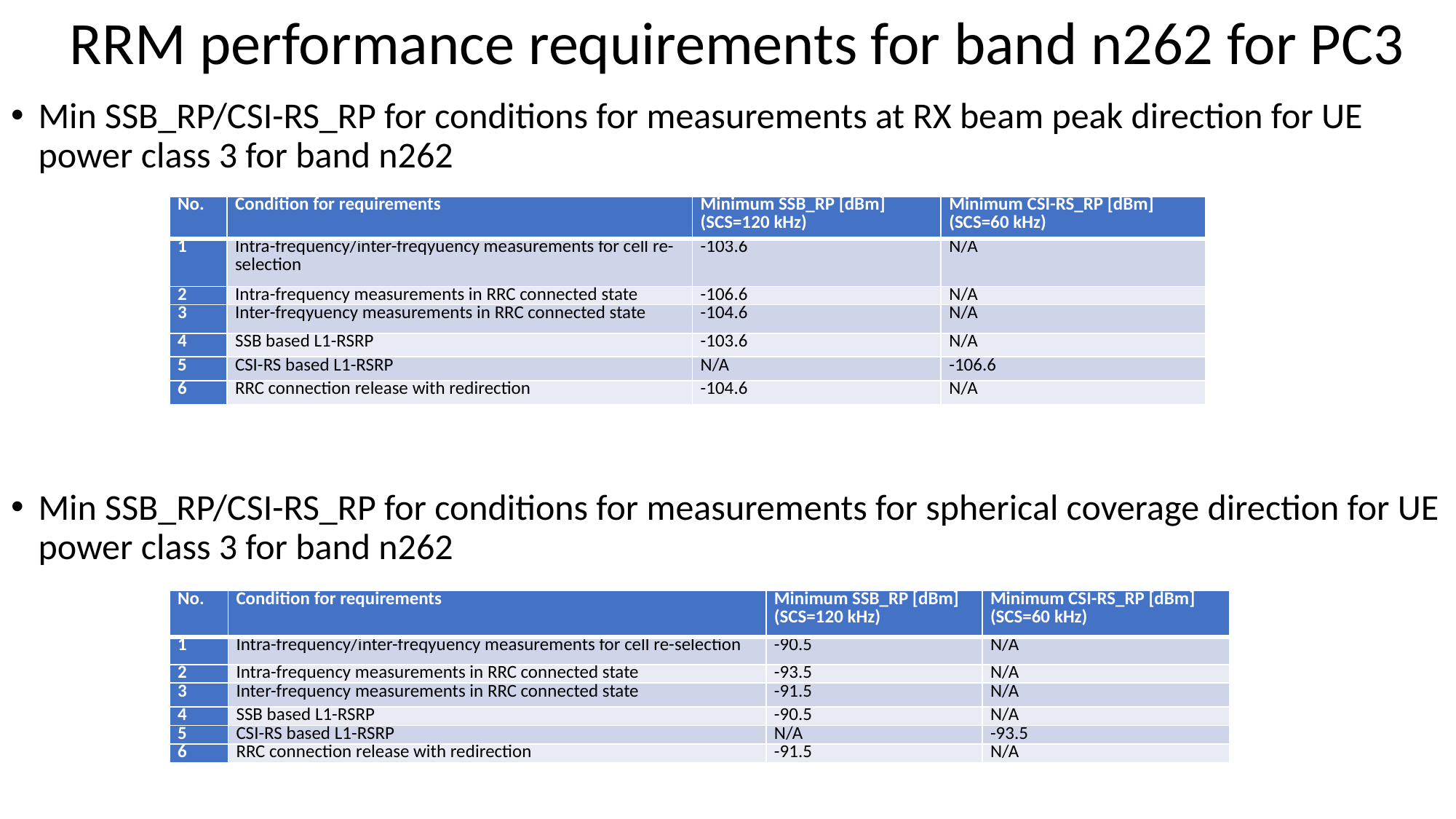

# RRM performance requirements for band n262 for PC3
Min SSB_RP/CSI-RS_RP for conditions for measurements at RX beam peak direction for UE power class 3 for band n262

Min SSB_RP/CSI-RS_RP for conditions for measurements for spherical coverage direction for UE power class 3 for band n262

| No. | Condition for requirements | Minimum SSB\_RP [dBm] (SCS=120 kHz) | Minimum CSI-RS\_RP [dBm] (SCS=60 kHz) |
| --- | --- | --- | --- |
| 1 | Intra-frequency/inter-freqyuency measurements for cell re-selection | -103.6 | N/A |
| 2 | Intra-frequency measurements in RRC connected state | -106.6 | N/A |
| 3 | Inter-freqyuency measurements in RRC connected state | -104.6 | N/A |
| 4 | SSB based L1-RSRP | -103.6 | N/A |
| 5 | CSI-RS based L1-RSRP | N/A | -106.6 |
| 6 | RRC connection release with redirection | -104.6 | N/A |
| No. | Condition for requirements | Minimum SSB\_RP [dBm] (SCS=120 kHz) | Minimum CSI-RS\_RP [dBm] (SCS=60 kHz) |
| --- | --- | --- | --- |
| 1 | Intra-frequency/inter-freqyuency measurements for cell re-selection | -90.5 | N/A |
| 2 | Intra-frequency measurements in RRC connected state | -93.5 | N/A |
| 3 | Inter-frequency measurements in RRC connected state | -91.5 | N/A |
| 4 | SSB based L1-RSRP | -90.5 | N/A |
| 5 | CSI-RS based L1-RSRP | N/A | -93.5 |
| 6 | RRC connection release with redirection | -91.5 | N/A |